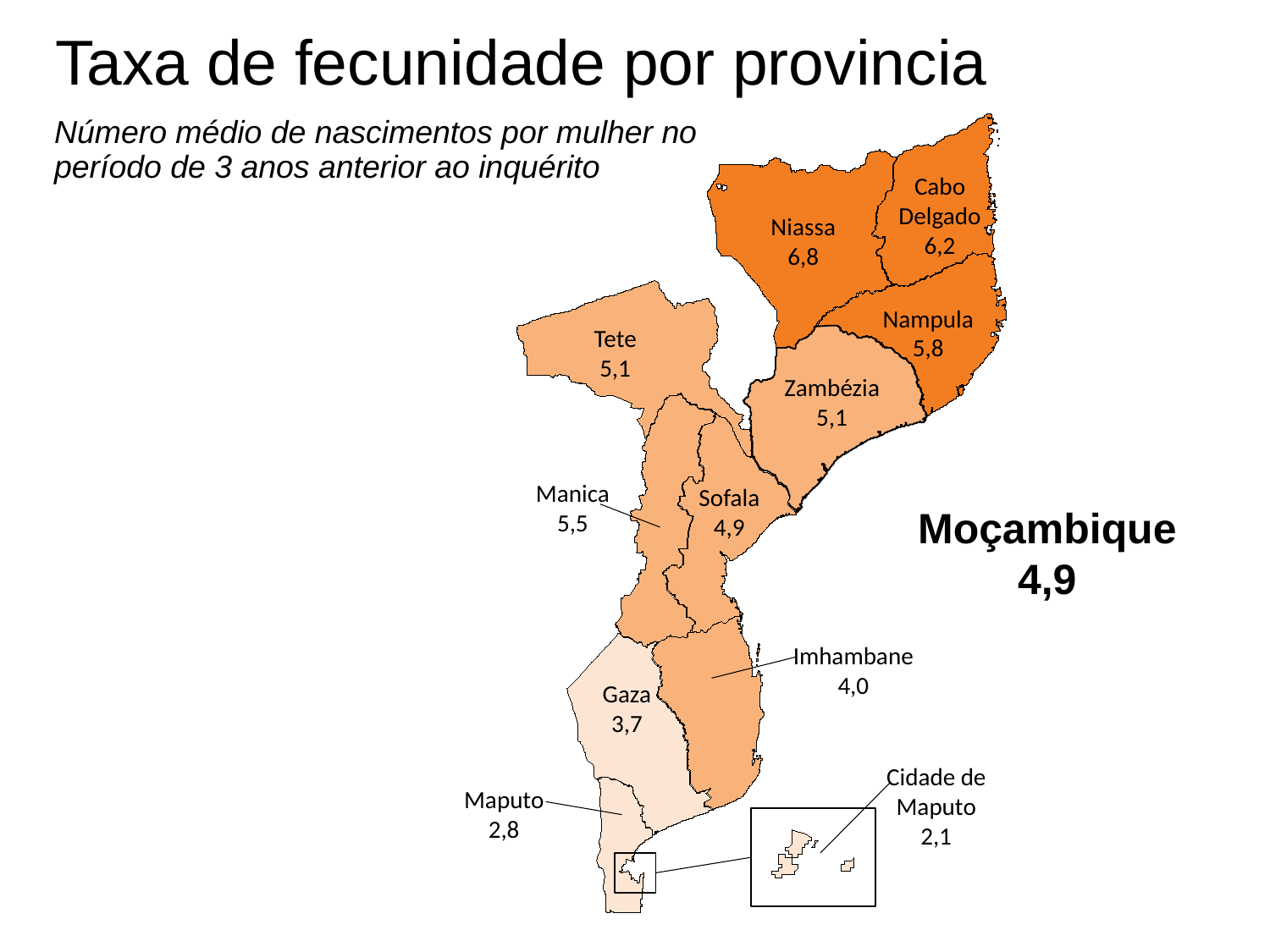

Taxa de fecunidade por provincia
Número médio de nascimentos por mulher no período de 3 anos anterior ao inquérito

Cabo Delgado
6,2
Niassa
6,8

Nampula
5,8
Tete
5,1

Zambézia
5,1

Manica
5,5
Sofala
4,9
Moçambique
4,9

Imhambane
4,0
Gaza
3,7
Cidade de Maputo
2,1

Maputo
2,8